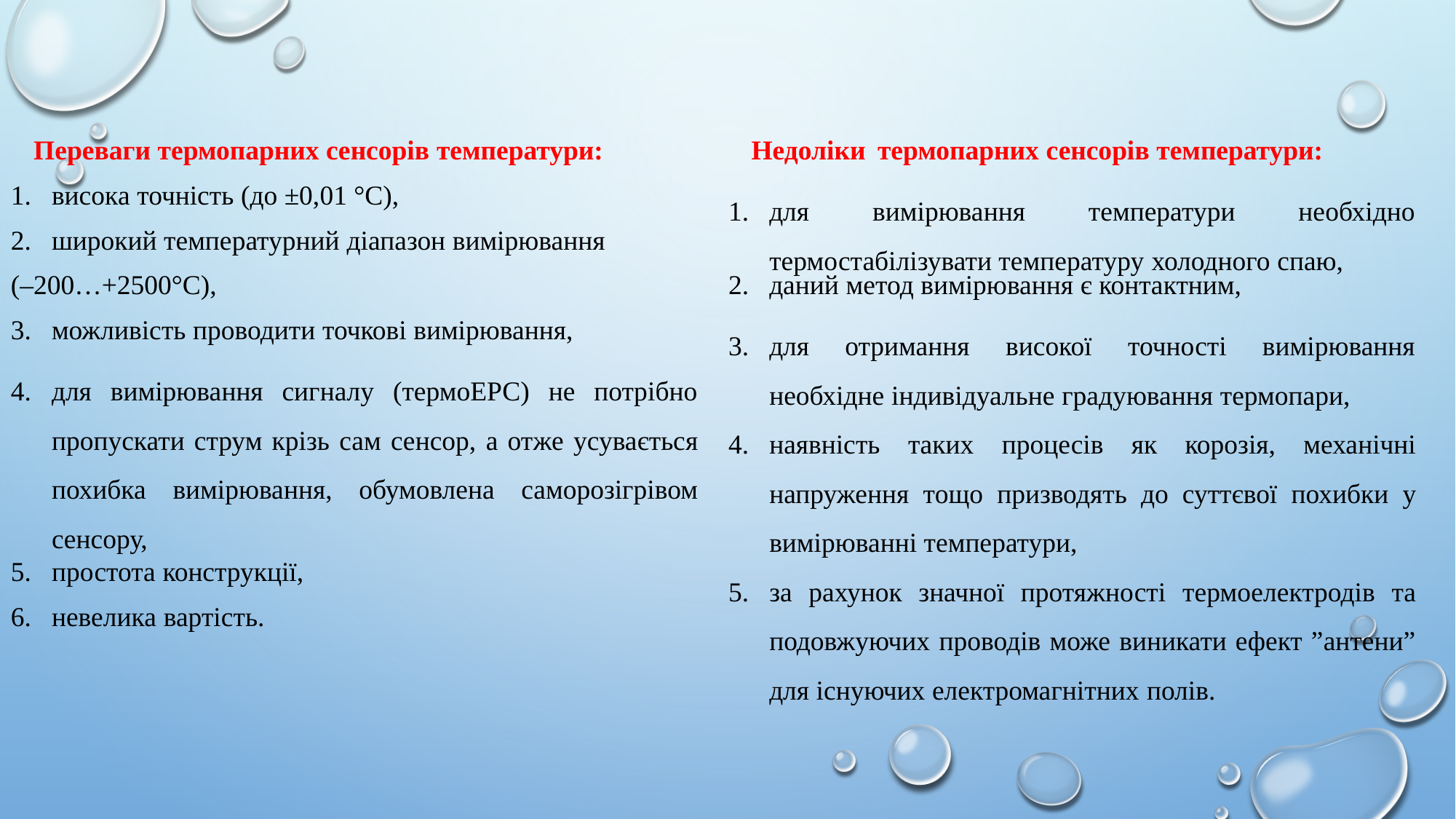

Переваги термопарних сенсорів температури:
висока точність (до ±0,01 °С),
широкий температурний діапазон вимірювання
(–200…+2500°С),
можливість проводити точкові вимірювання,
для вимірювання сигналу (термоЕРС) не потрібно пропускати струм крізь сам сенсор, а отже усувається похибка вимірювання, обумовлена саморозігрівом сенсору,
простота конструкції,
невелика вартість.
Недоліки термопарних сенсорів температури:
для вимірювання температури необхідно термостабілізувати температуру холодного спаю,
даний метод вимірювання є контактним,
для отримання високої точності вимірювання необхідне індивідуальне градуювання термопари,
наявність таких процесів як корозія, механічні напруження тощо призводять до суттєвої похибки у вимірюванні температури,
за рахунок значної протяжності термоелектродів та подовжуючих проводів може виникати ефект ”антени” для існуючих електромагнітних полів.